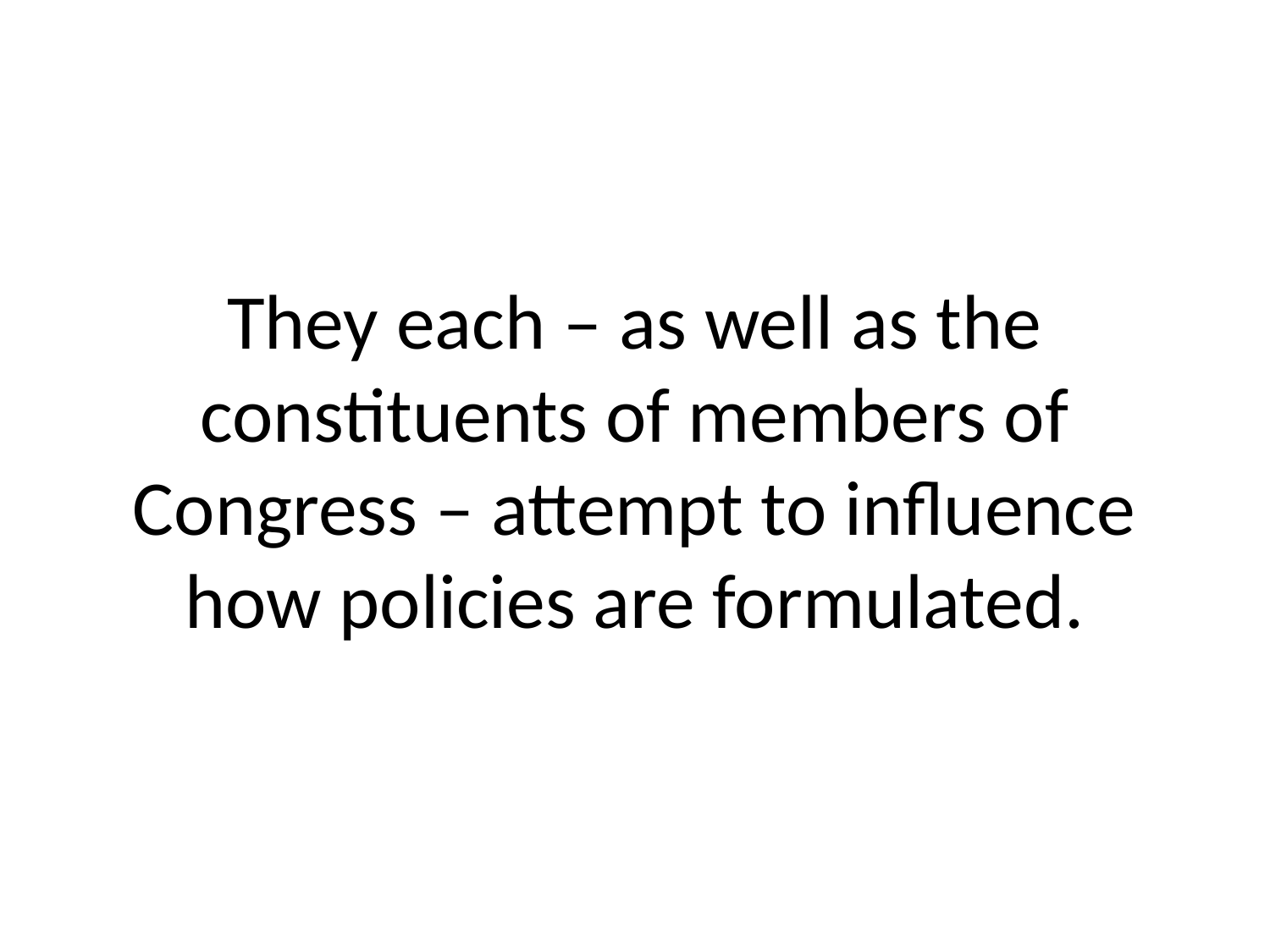

# They each – as well as the constituents of members of Congress – attempt to influence how policies are formulated.